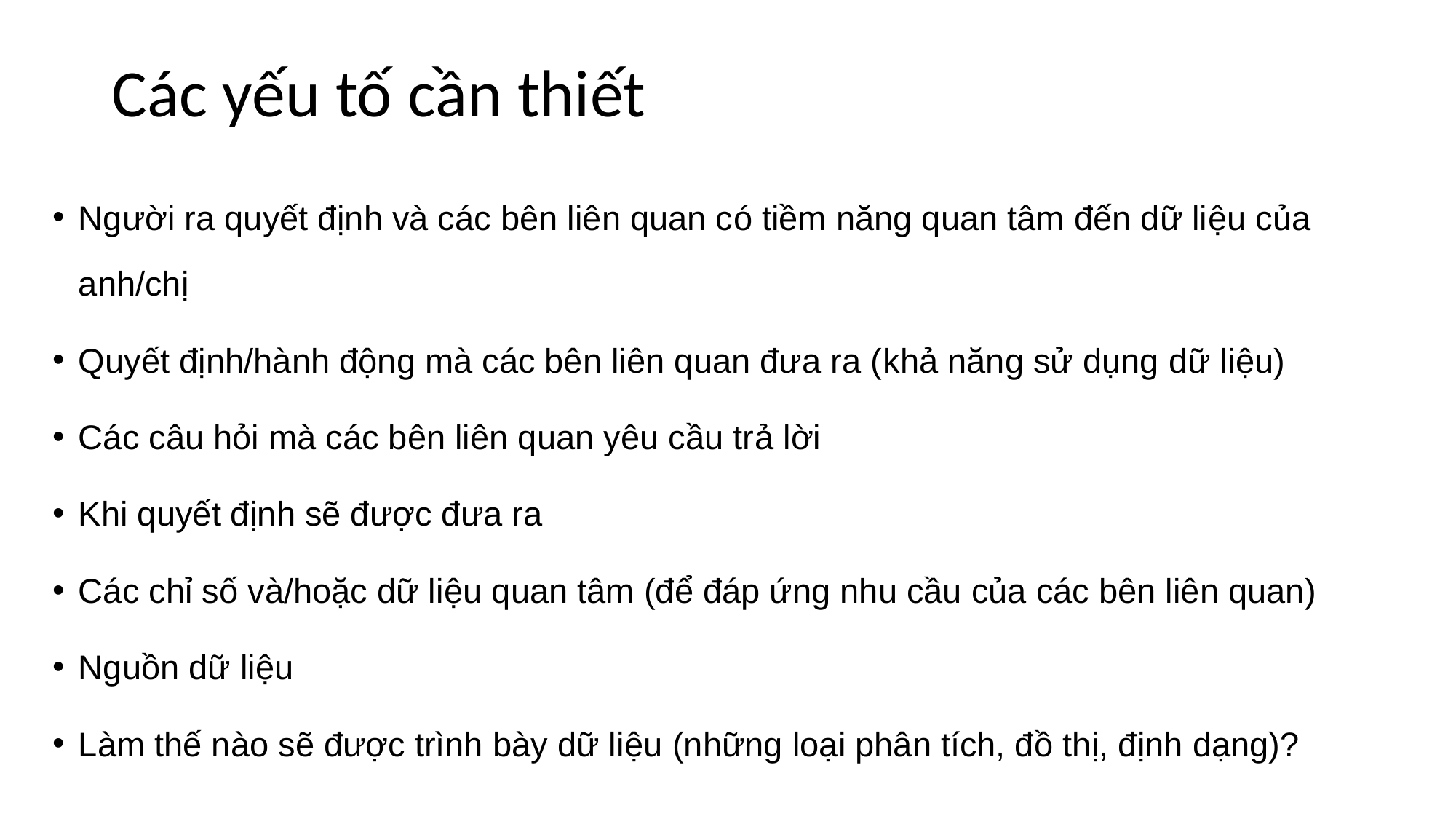

# Các yếu tố cần thiết
Người ra quyết định và các bên liên quan có tiềm năng quan tâm đến dữ liệu của anh/chị
Quyết định/hành động mà các bên liên quan đưa ra (khả năng sử dụng dữ liệu)
Các câu hỏi mà các bên liên quan yêu cầu trả lời
Khi quyết định sẽ được đưa ra
Các chỉ số và/hoặc dữ liệu quan tâm (để đáp ứng nhu cầu của các bên liên quan)
Nguồn dữ liệu
Làm thế nào sẽ được trình bày dữ liệu (những loại phân tích, đồ thị, định dạng)?